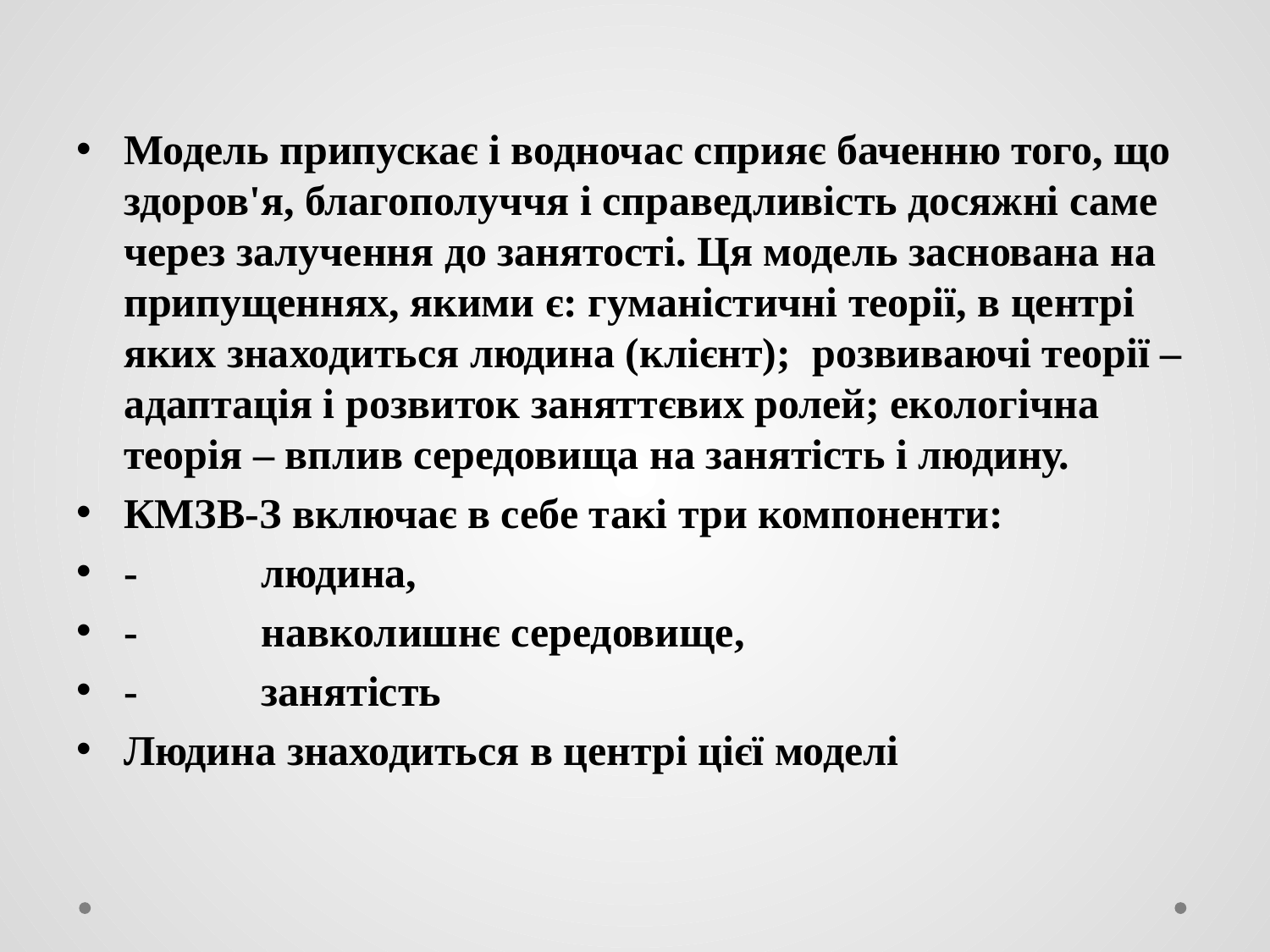

Модель припускає і водночас сприяє баченню того, що здоров'я, благополуччя і справедливість досяжні саме через залучення до занятості. Ця модель заснована на припущеннях, якими є: гуманістичні теорії, в центрі яких знаходиться людина (клієнт);  розвиваючі теорії – адаптація і розвиток заняттєвих ролей; екологічна теорія – вплив середовища на занятість і людину.
КМЗВ-З включає в себе такі три компоненти:
-	 людина,
-	 навколишнє середовище,
-	 занятість
Людина знаходиться в центрі цієї моделі